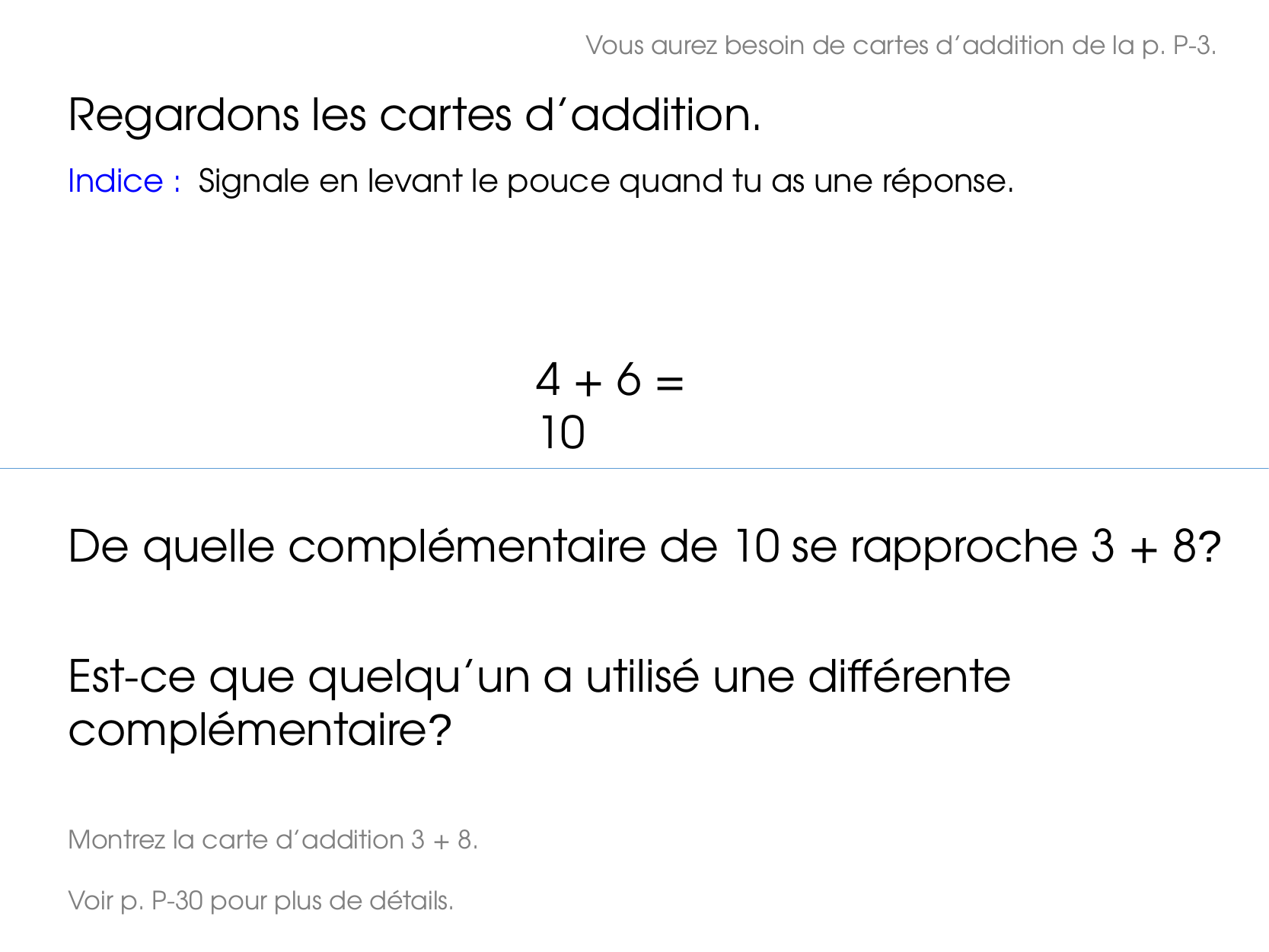

Vous aurez besoin de cartes d’addition de la p. P-3.
Regardons les cartes d’addition.
Indice :  Signale en levant le pouce quand tu as une réponse.
4 + 6 = 10
De quelle complémentaire de 10 se rapproche 3 + 8?
Est-ce que quelqu’un a utilisé une différente complémentaire?
Montrez la carte d’addition 3 + 8.
Voir p. P-30 pour plus de détails.